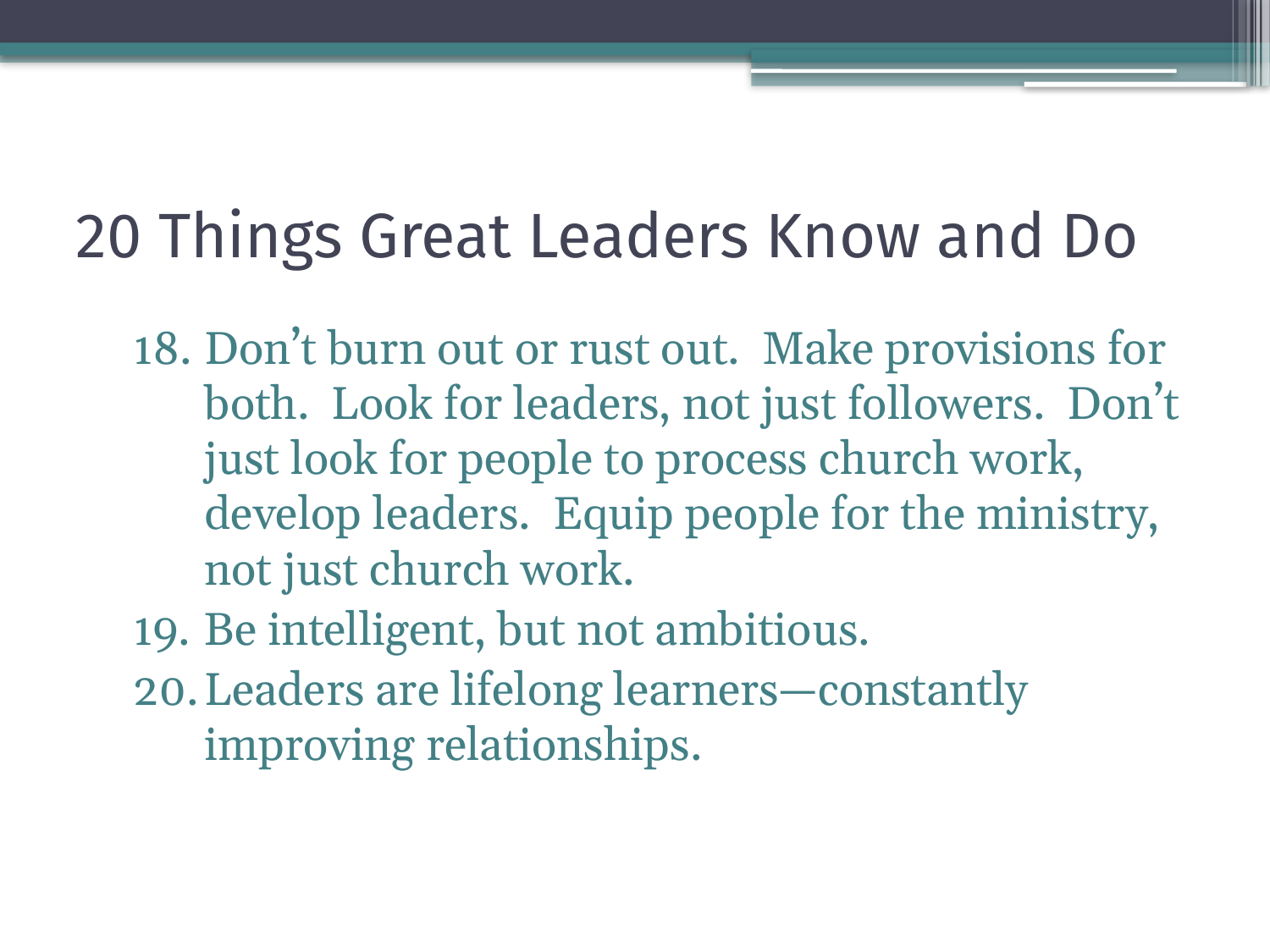

# 20 Things Great Leaders Know and Do
Don’t burn out or rust out.  Make provisions for both.  Look for leaders, not just followers.  Don’t just look for people to process church work, develop leaders.  Equip people for the ministry, not just church work.
Be intelligent, but not ambitious.
Leaders are lifelong learners—constantly improving relationships.